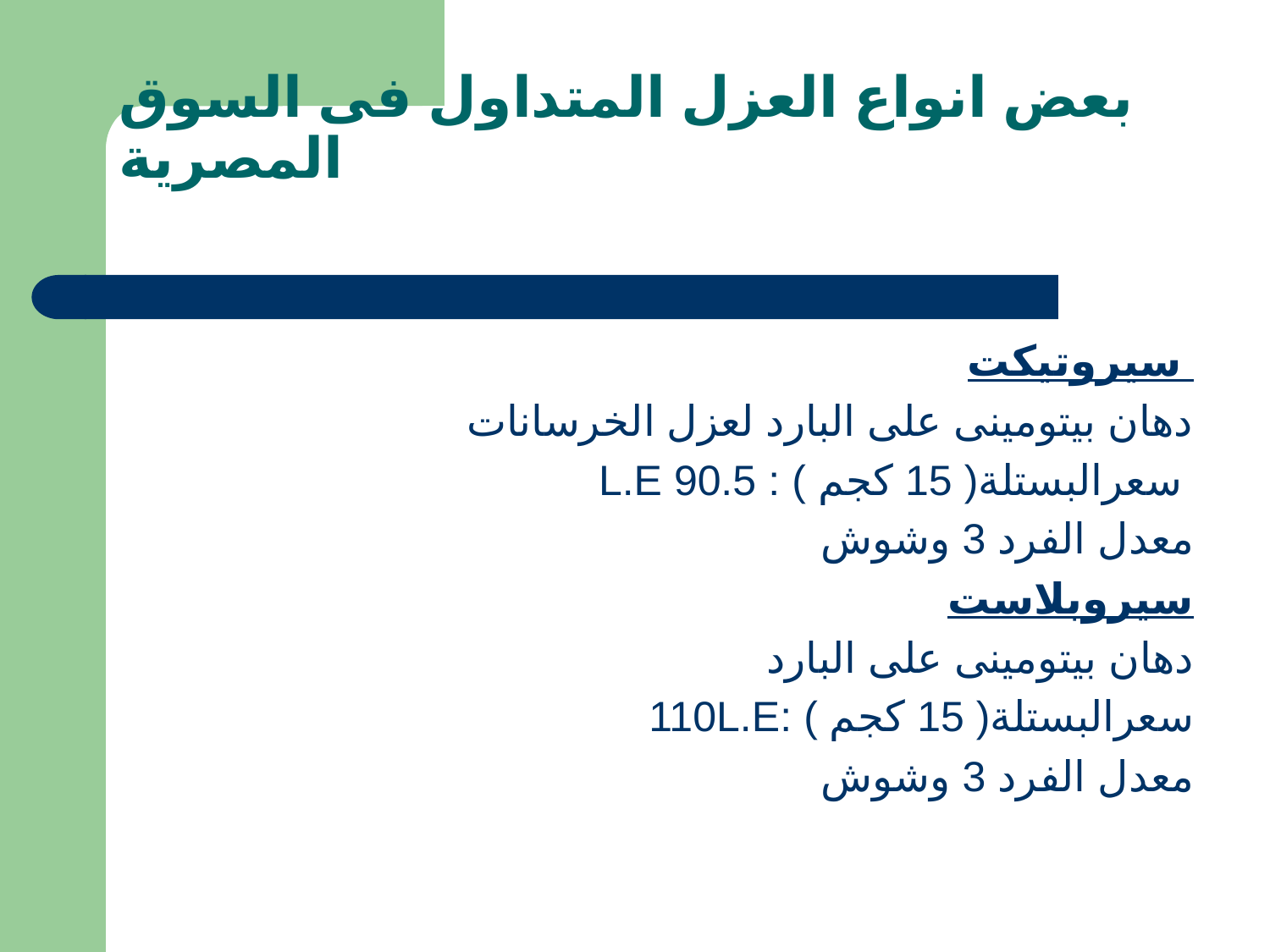

# بعض انواع العزل المتداول فى السوق المصرية
 سيروتيكت
دهان بيتومينى على البارد لعزل الخرسانات
 سعرالبستلة( 15 كجم ) : 90.5 L.E
معدل الفرد 3 وشوش
سيروبلاست
دهان بيتومينى على البارد
سعرالبستلة( 15 كجم ) :110L.E
معدل الفرد 3 وشوش